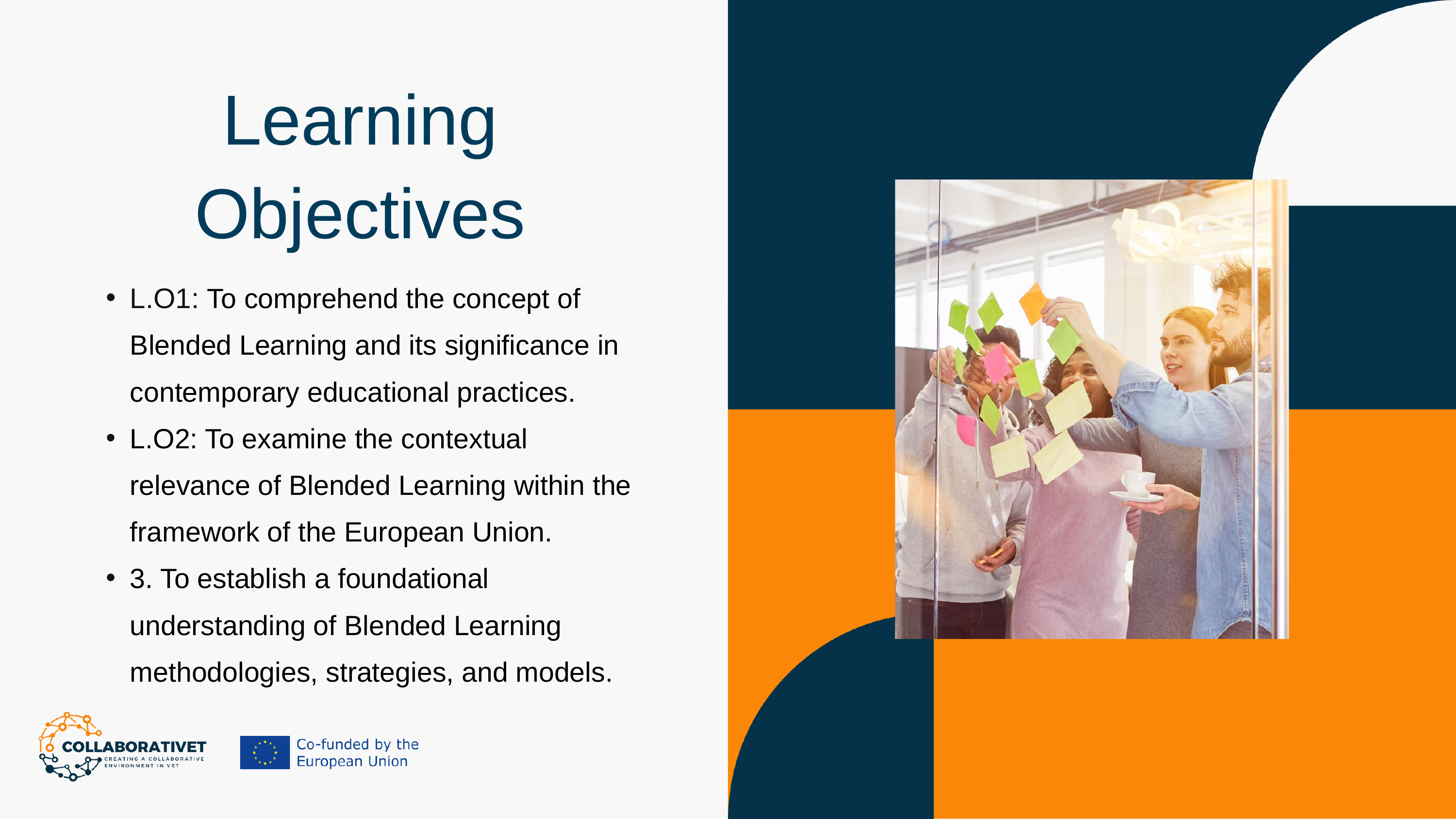

Learning Objectives

L.O1: To comprehend the concept of Blended Learning and its significance in contemporary educational practices.
L.O2: To examine the contextual relevance of Blended Learning within the framework of the European Union.
3. To establish a foundational understanding of Blended Learning methodologies, strategies, and models.